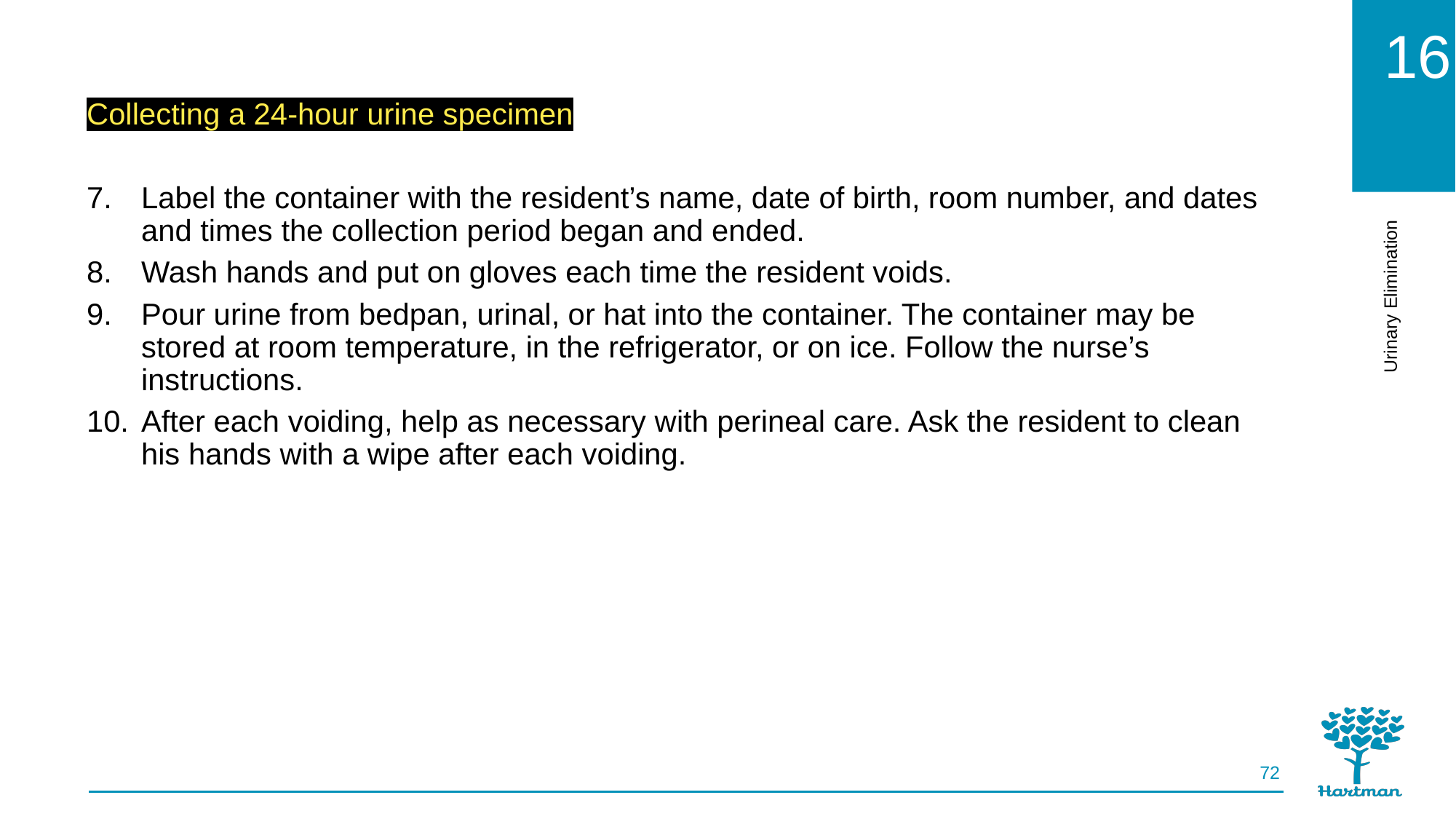

Collecting a 24-hour urine specimen

Label the container with the resident’s name, date of birth, room number, and dates and times the collection period began and ended.
Wash hands and put on gloves each time the resident voids.
Pour urine from bedpan, urinal, or hat into the container. The container may be stored at room temperature, in the refrigerator, or on ice. Follow the nurse’s instructions.
After each voiding, help as necessary with perineal care. Ask the resident to clean his hands with a wipe after each voiding.

72